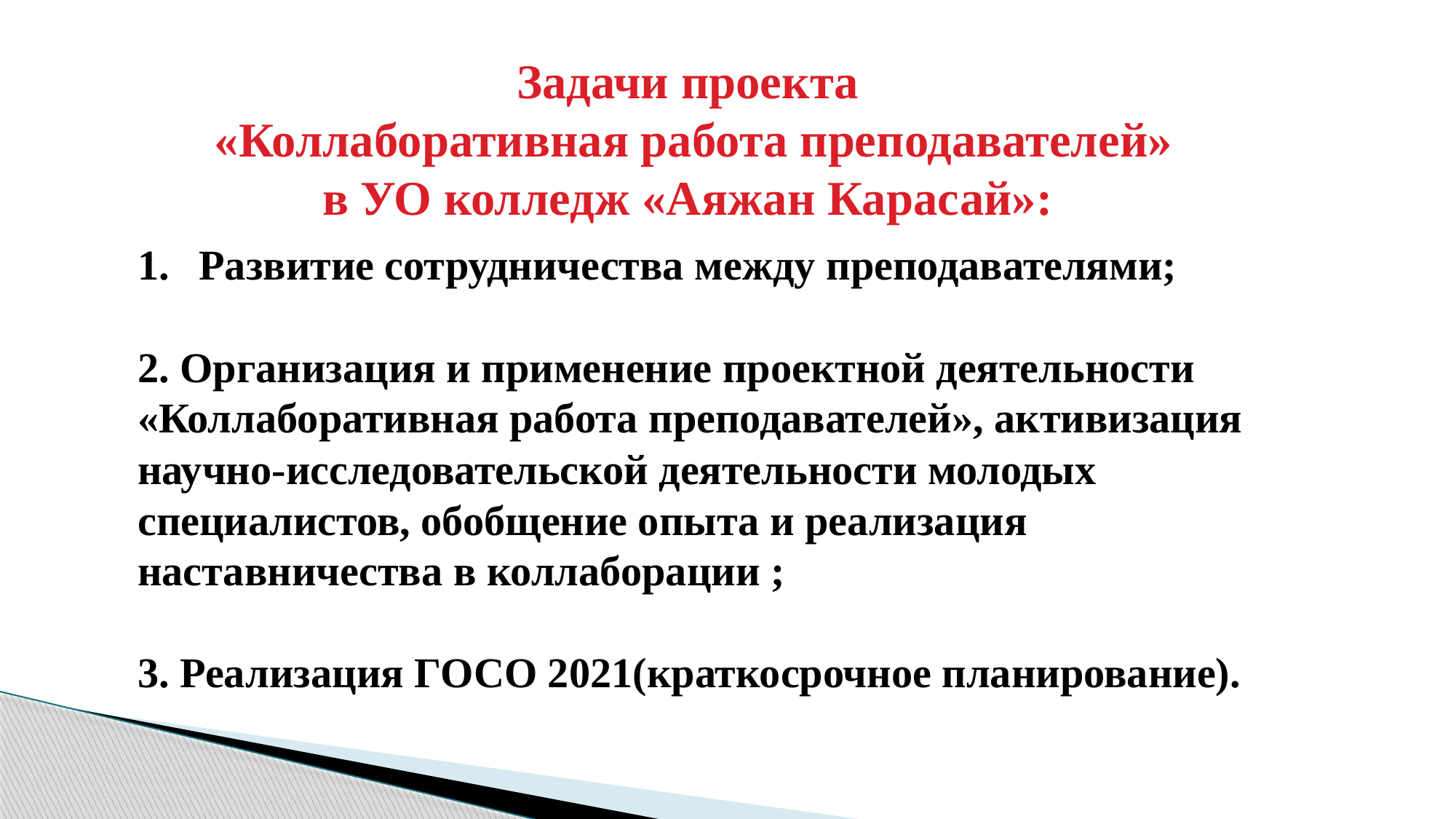

Задачи проекта
 «Коллаборативная работа преподавателей»
в УО колледж «Аяжан Карасай»:
Развитие сотрудничества между преподавателями;

2. Организация и применение проектной деятельности  «Коллаборативная работа преподавателей», активизация научно-исследовательской деятельности молодых специалистов, обобщение опыта и реализация наставничества в коллаборации ;

3. Реализация ГОСО 2021(краткосрочное планирование).